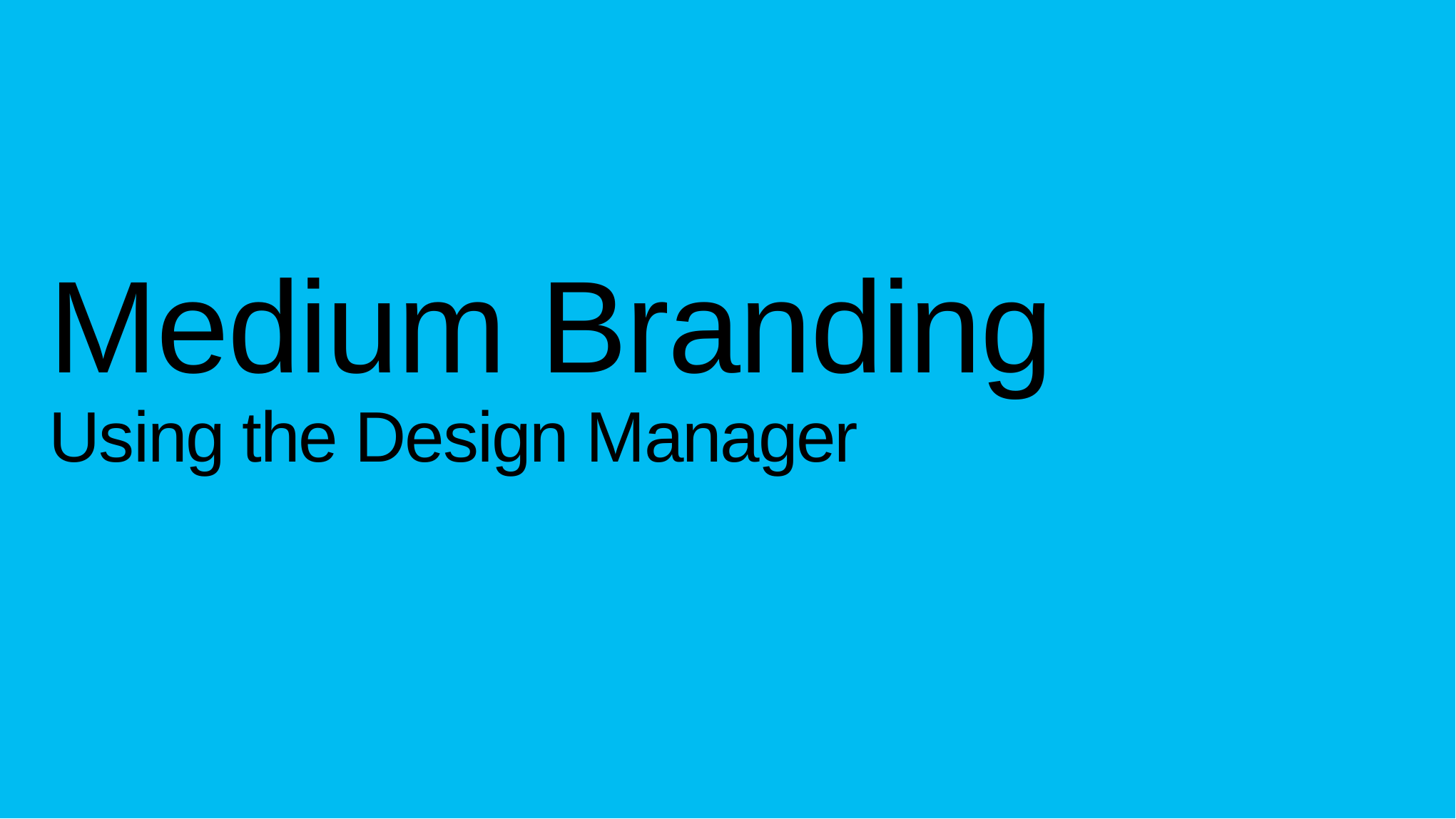

# Medium Branding Using the Design Manager